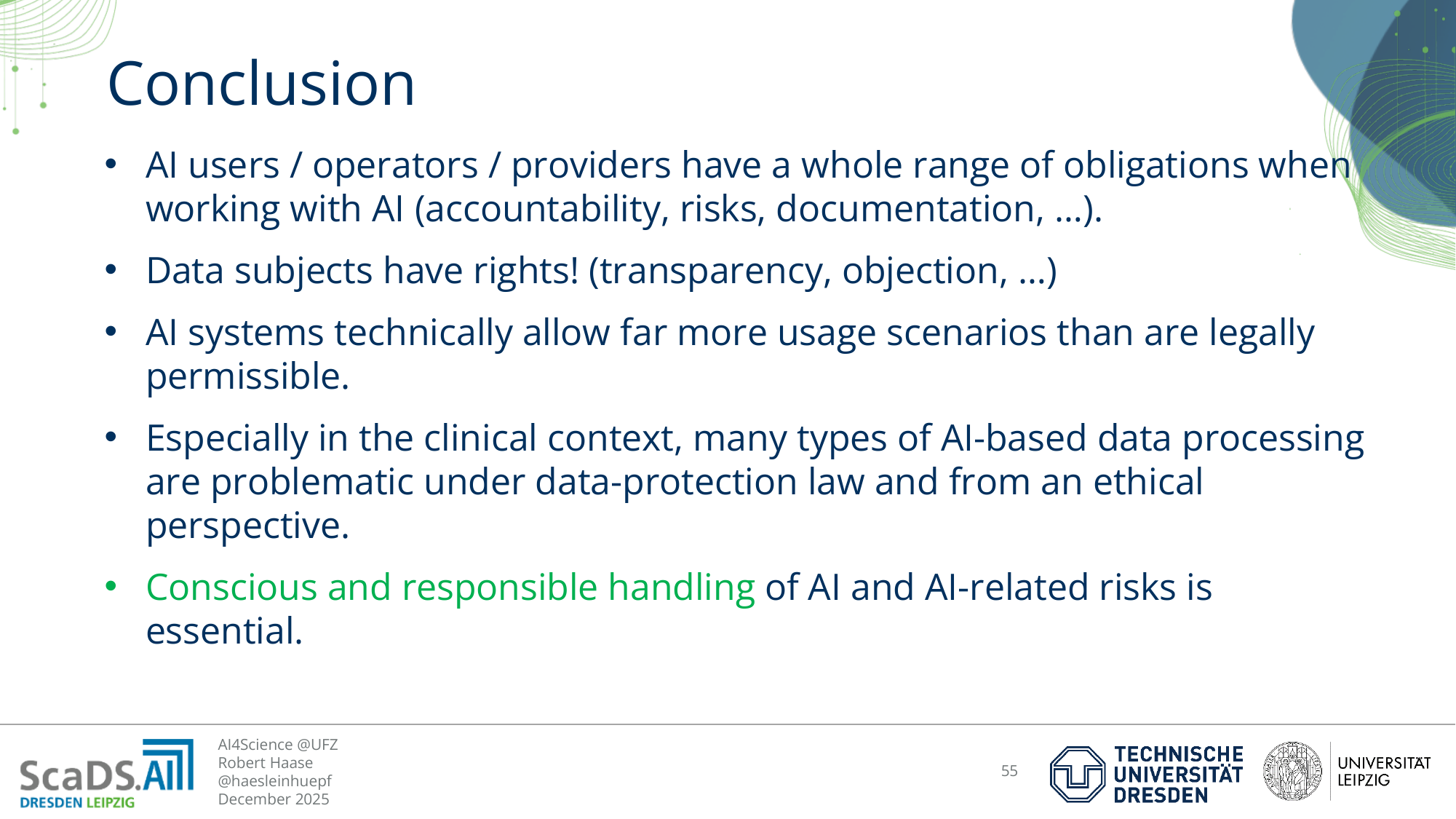

# Conclusion
AI users / operators / providers have a whole range of obligations when working with AI (accountability, risks, documentation, …).
Data subjects have rights! (transparency, objection, …)
AI systems technically allow far more usage scenarios than are legally permissible.
Especially in the clinical context, many types of AI-based data processing are problematic under data-protection law and from an ethical perspective.
Conscious and responsible handling of AI and AI-related risks is essential.